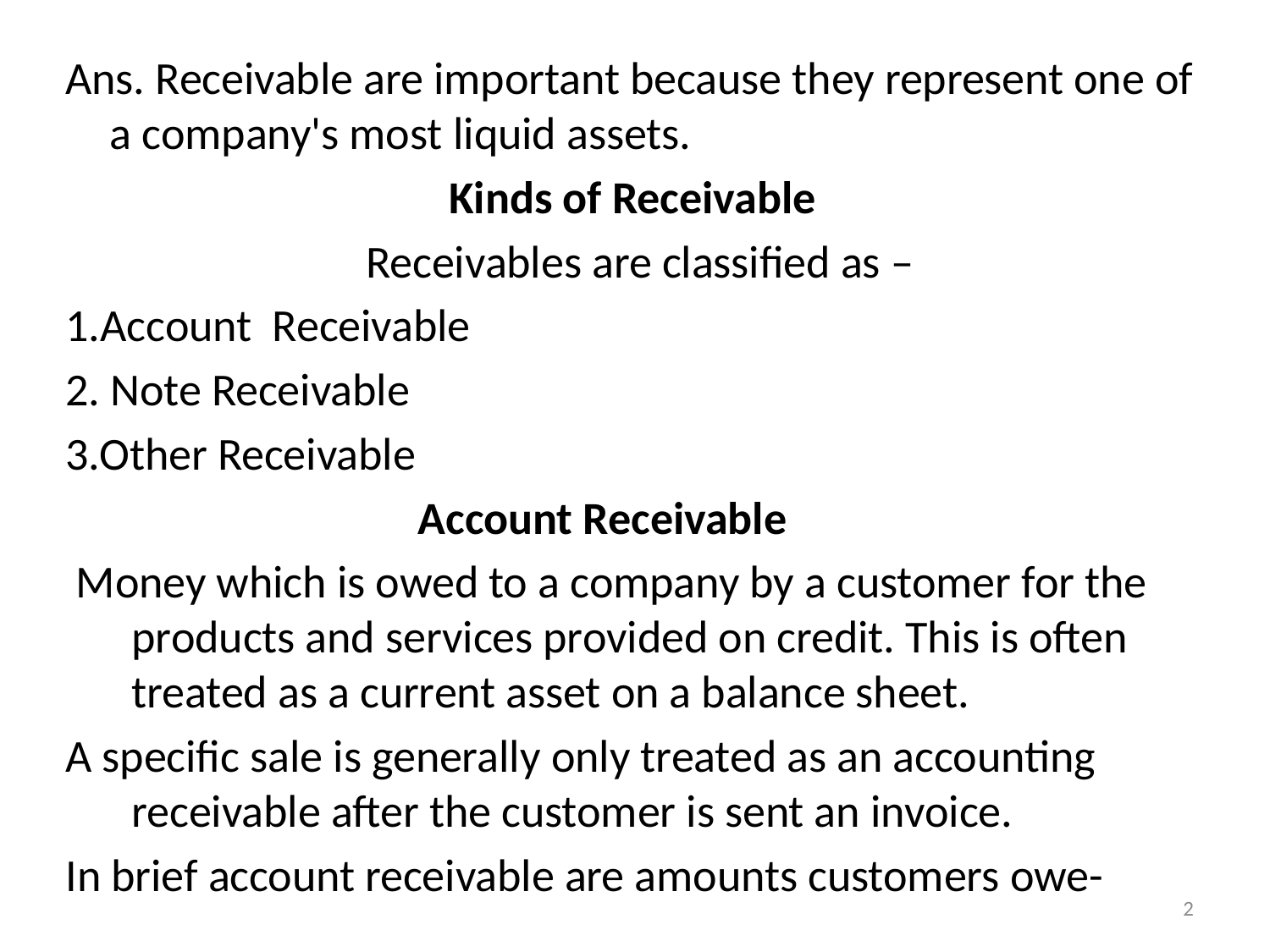

Ans. Receivable are important because they represent one of a company's most liquid assets.
                                     Kinds of Receivable
Receivables are classified as –
1.Account  Receivable
2. Note Receivable
3.Other Receivable
                                  Account Receivable
 Money which is owed to a company by a customer for the products and services provided on credit. This is often treated as a current asset on a balance sheet.
A specific sale is generally only treated as an accounting receivable after the customer is sent an invoice.
In brief account receivable are amounts customers owe-
2